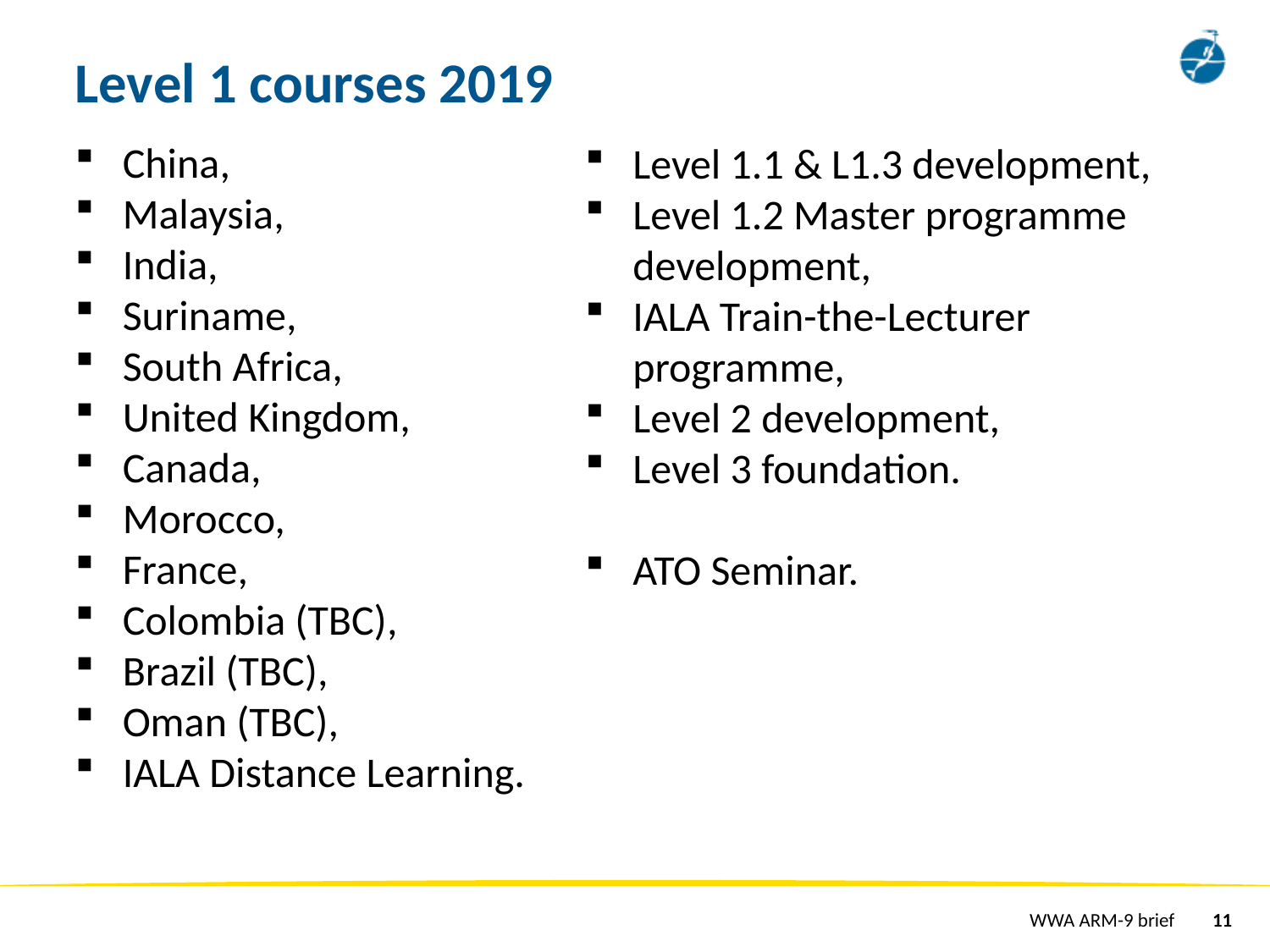

Level 1 courses 2019
China,
Malaysia,
India,
Suriname,
South Africa,
United Kingdom,
Canada,
Morocco,
France,
Colombia (TBC),
Brazil (TBC),
Oman (TBC),
IALA Distance Learning.

Level 1.1 & L1.3 development,
Level 1.2 Master programme development,
IALA Train-the-Lecturer programme,
Level 2 development,
Level 3 foundation.

ATO Seminar.

WWA ARM-9 brief
11